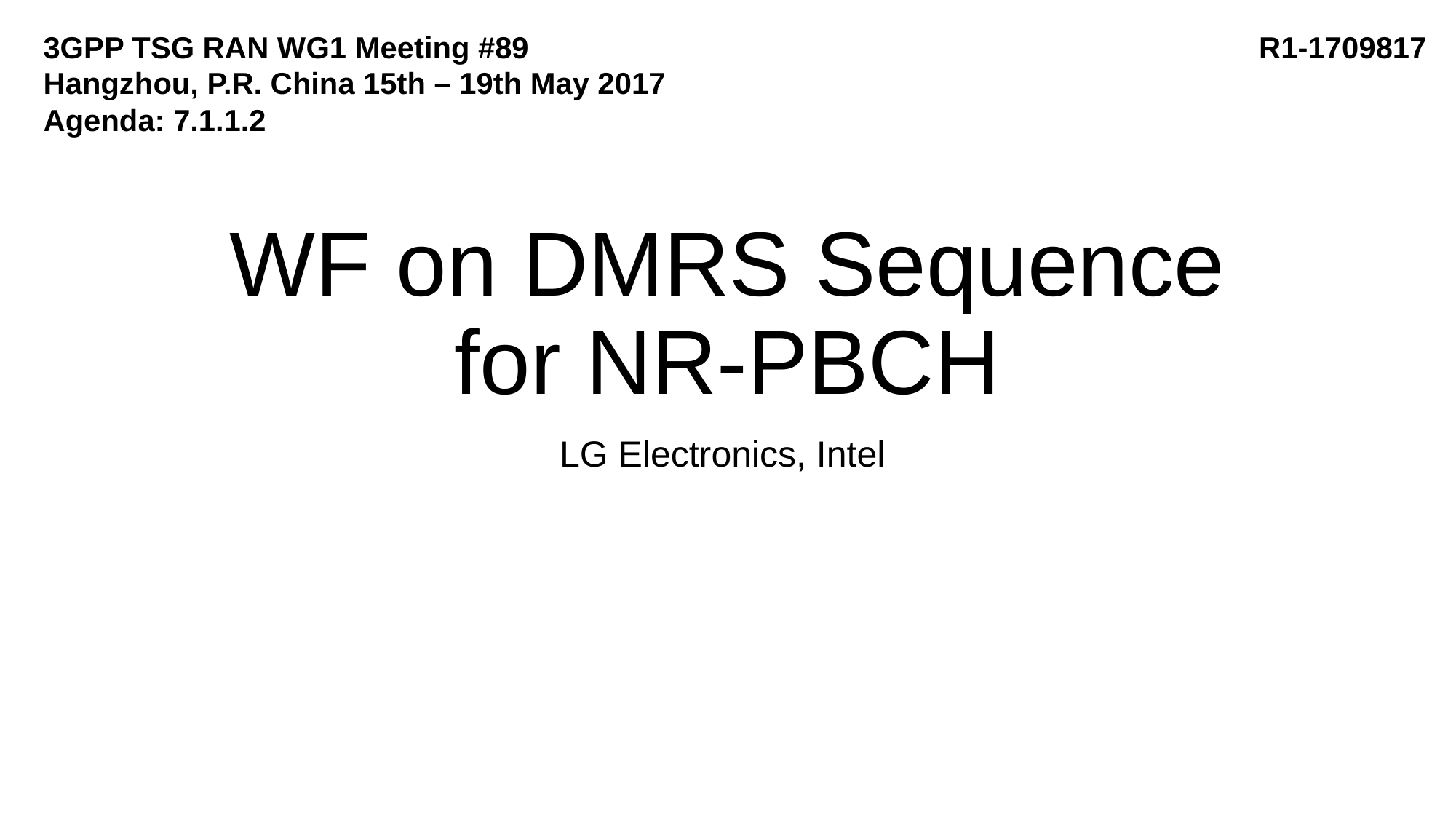

3GPP TSG RAN WG1 Meeting #89
Hangzhou, P.R. China 15th – 19th May 2017
Agenda: 7.1.1.2
R1-1709817
# WF on DMRS Sequence for NR-PBCH
LG Electronics, Intel